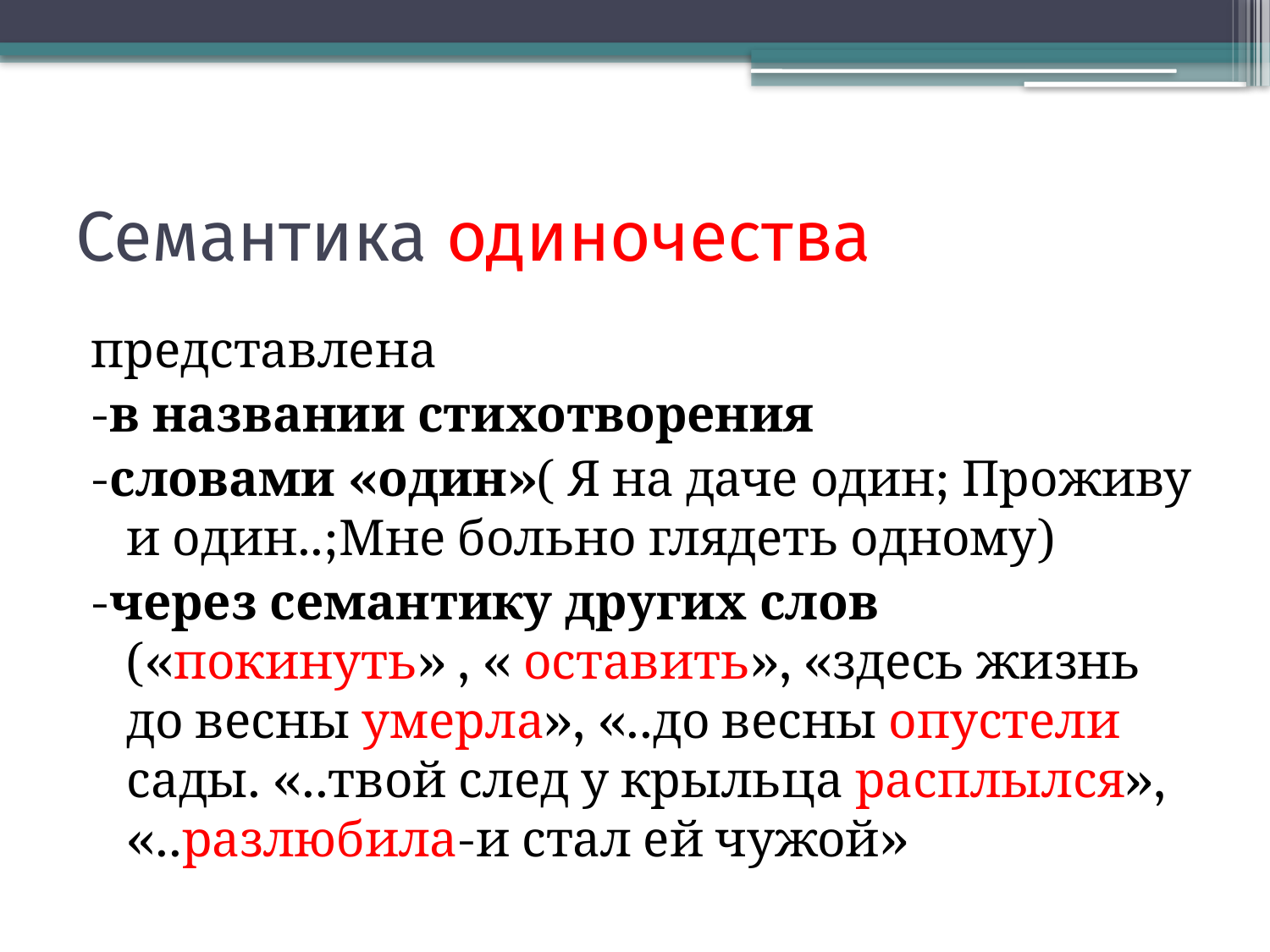

# Семантика одиночества
представлена
-в названии стихотворения
-словами «один»( Я на даче один; Проживу и один..;Мне больно глядеть одному)
-через семантику других слов («покинуть» , « оставить», «здесь жизнь до весны умерла», «..до весны опустели  сады. «..твой след у крыльца расплылся», «..разлюбила-и стал ей чужой»